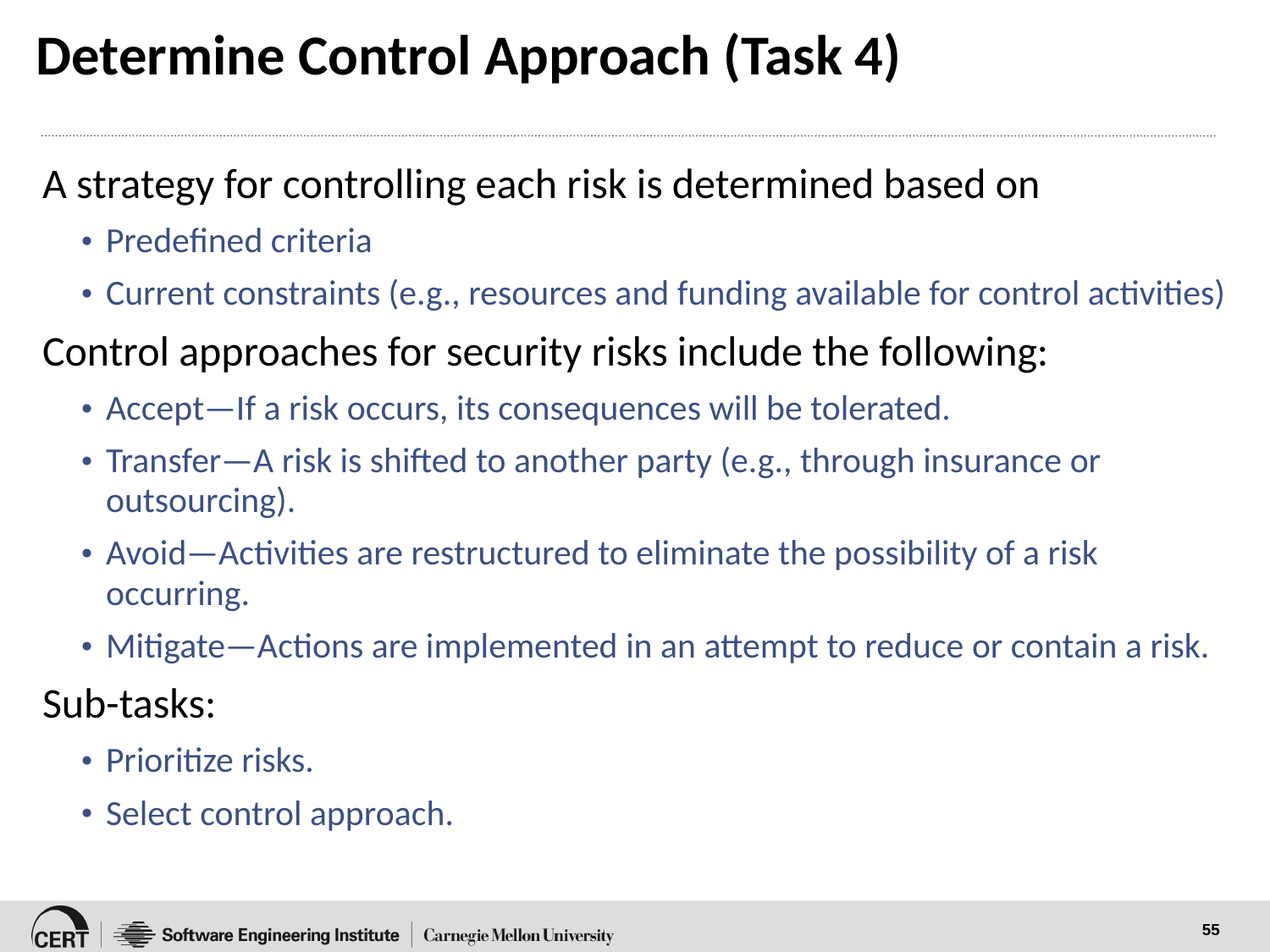

# Determine Control Approach (Task 4)
A strategy for controlling each risk is determined based on
Predefined criteria
Current constraints (e.g., resources and funding available for control activities)
Control approaches for security risks include the following:
Accept—If a risk occurs, its consequences will be tolerated.
Transfer—A risk is shifted to another party (e.g., through insurance or outsourcing).
Avoid—Activities are restructured to eliminate the possibility of a risk occurring.
Mitigate—Actions are implemented in an attempt to reduce or contain a risk.
Sub-tasks:
Prioritize risks.
Select control approach.